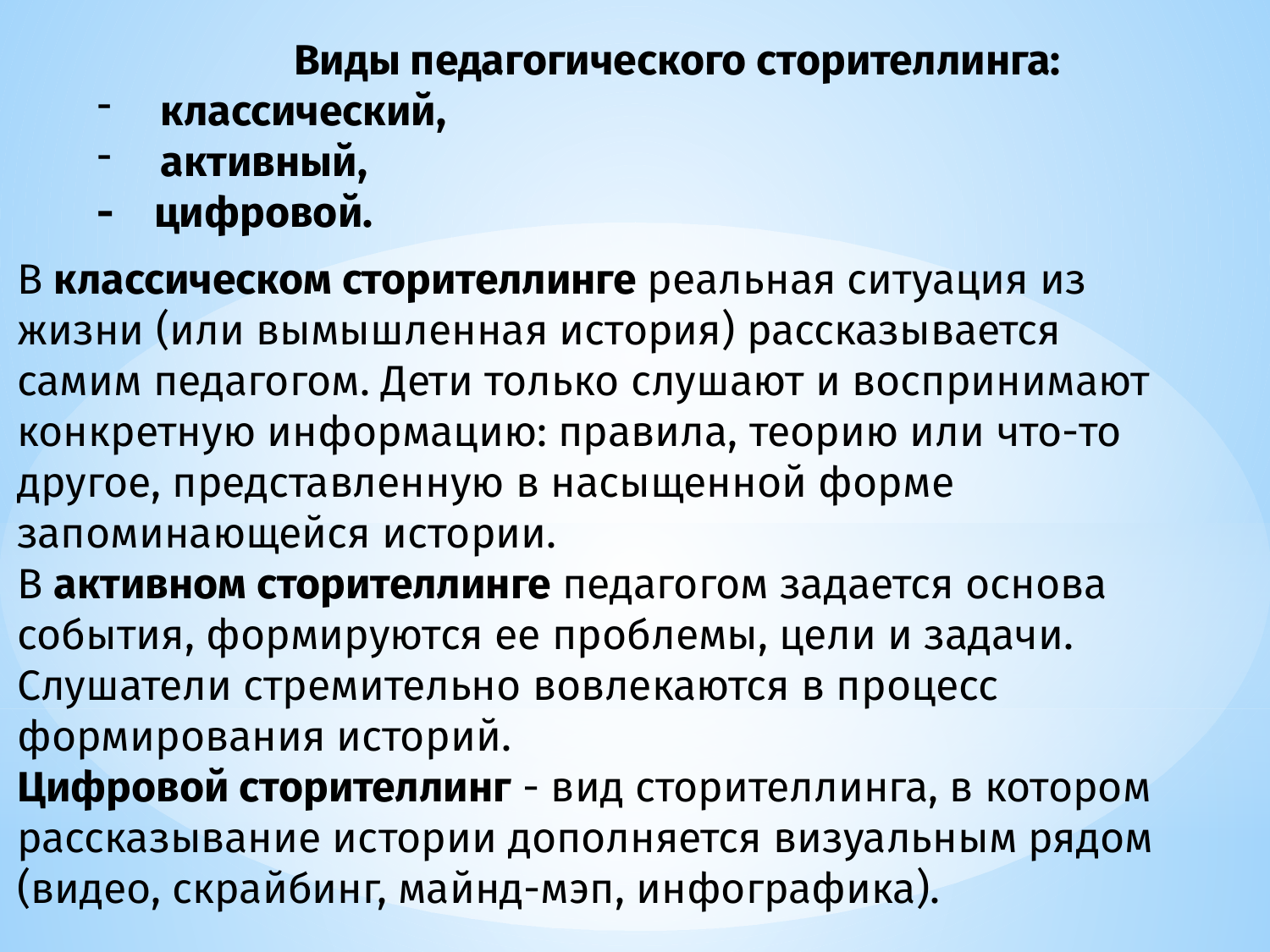

Виды педагогического сторителлинга:
классический,
активный,
-    цифровой.
В классическом сторителлинге реальная ситуация из жизни (или вымышленная история) рассказывается самим педагогом. Дети только слушают и воспринимают конкретную информацию: правила, теорию или что-то другое, представленную в насыщенной форме запоминающейся истории.
В активном сторителлинге педагогом задается основа события, формируются ее проблемы, цели и задачи. Слушатели стремительно вовлекаются в процесс формирования историй.
Цифровой сторителлинг - вид сторителлинга, в котором рассказывание истории дополняется визуальным рядом (видео, скрайбинг, майнд-мэп, инфографика).